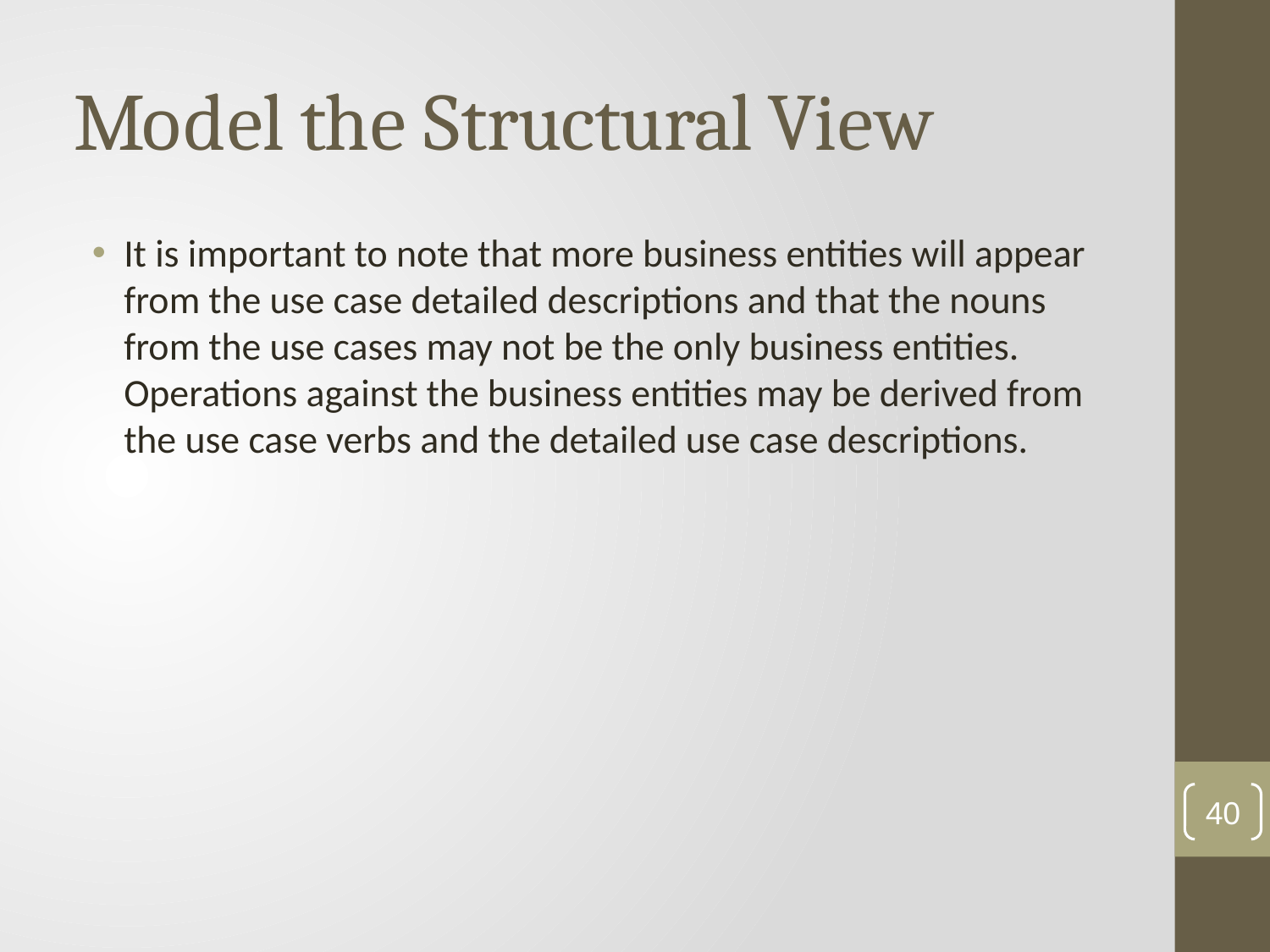

# Model the Structural View
It is important to note that more business entities will appear from the use case detailed descriptions and that the nouns from the use cases may not be the only business entities. Operations against the business entities may be derived from the use case verbs and the detailed use case descriptions.
40